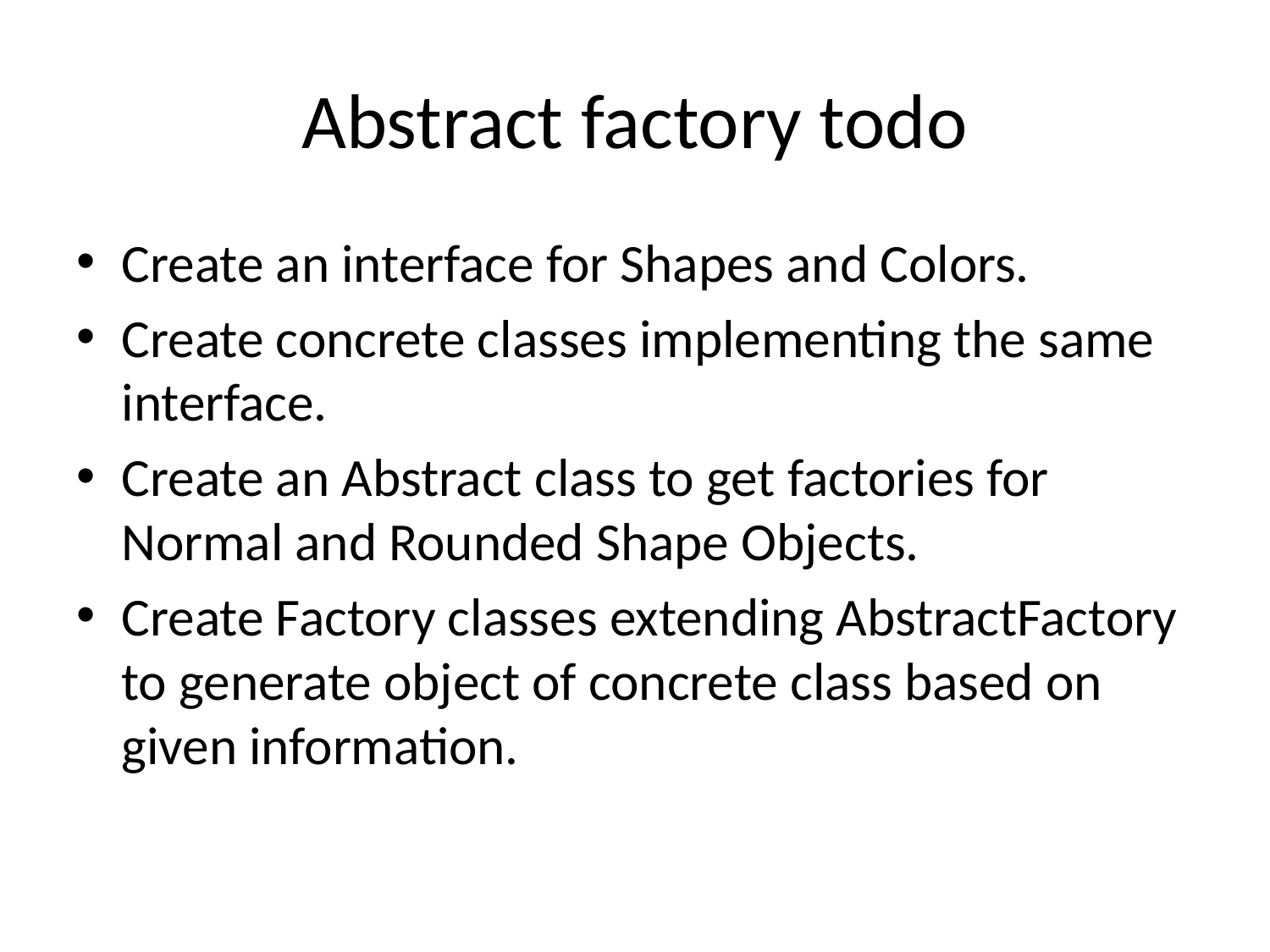

# Abstract factory todo
Create an interface for Shapes and Colors.
Create concrete classes implementing the same interface.
Create an Abstract class to get factories for Normal and Rounded Shape Objects.
Create Factory classes extending AbstractFactory to generate object of concrete class based on given information.